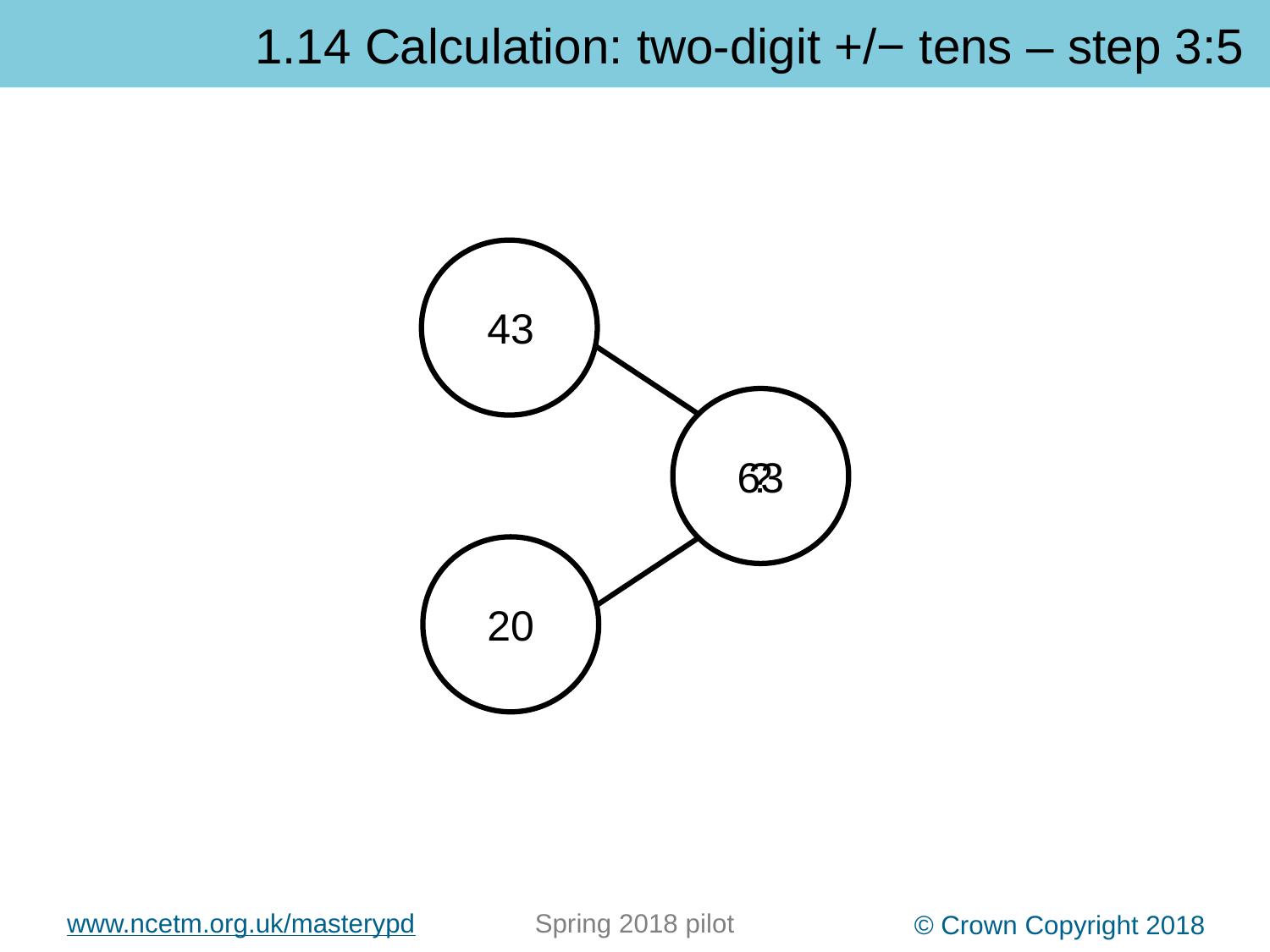

1.14 Calculation: two-digit +/− tens – step 3:5

43
63
?
20